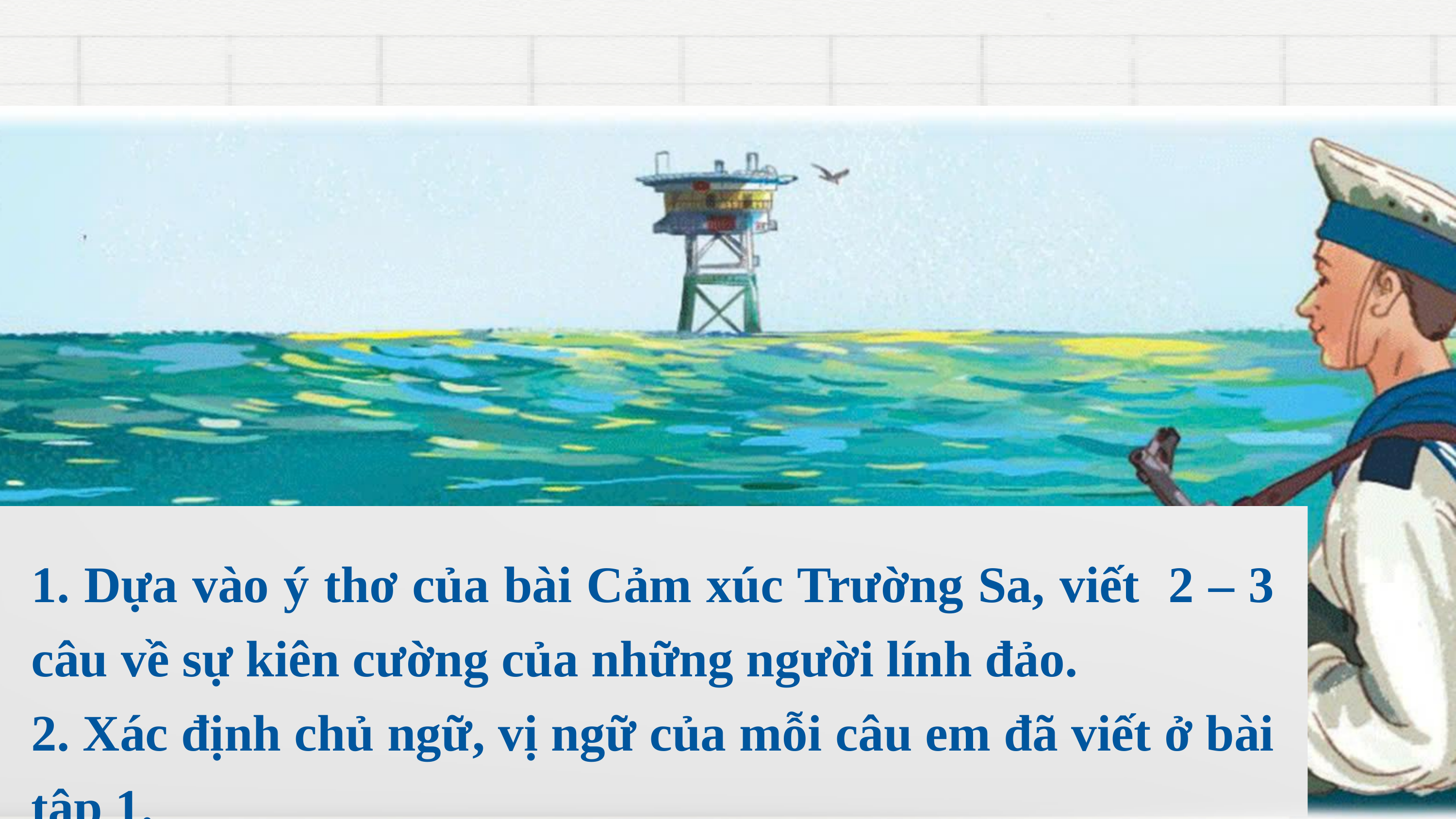

1. Dựa vào ý thơ của bài Cảm xúc Trường Sa, viết  2 – 3 câu về sự kiên cường của những người lính đảo.
2. Xác định chủ ngữ, vị ngữ của mỗi câu em đã viết ở bài tập 1.